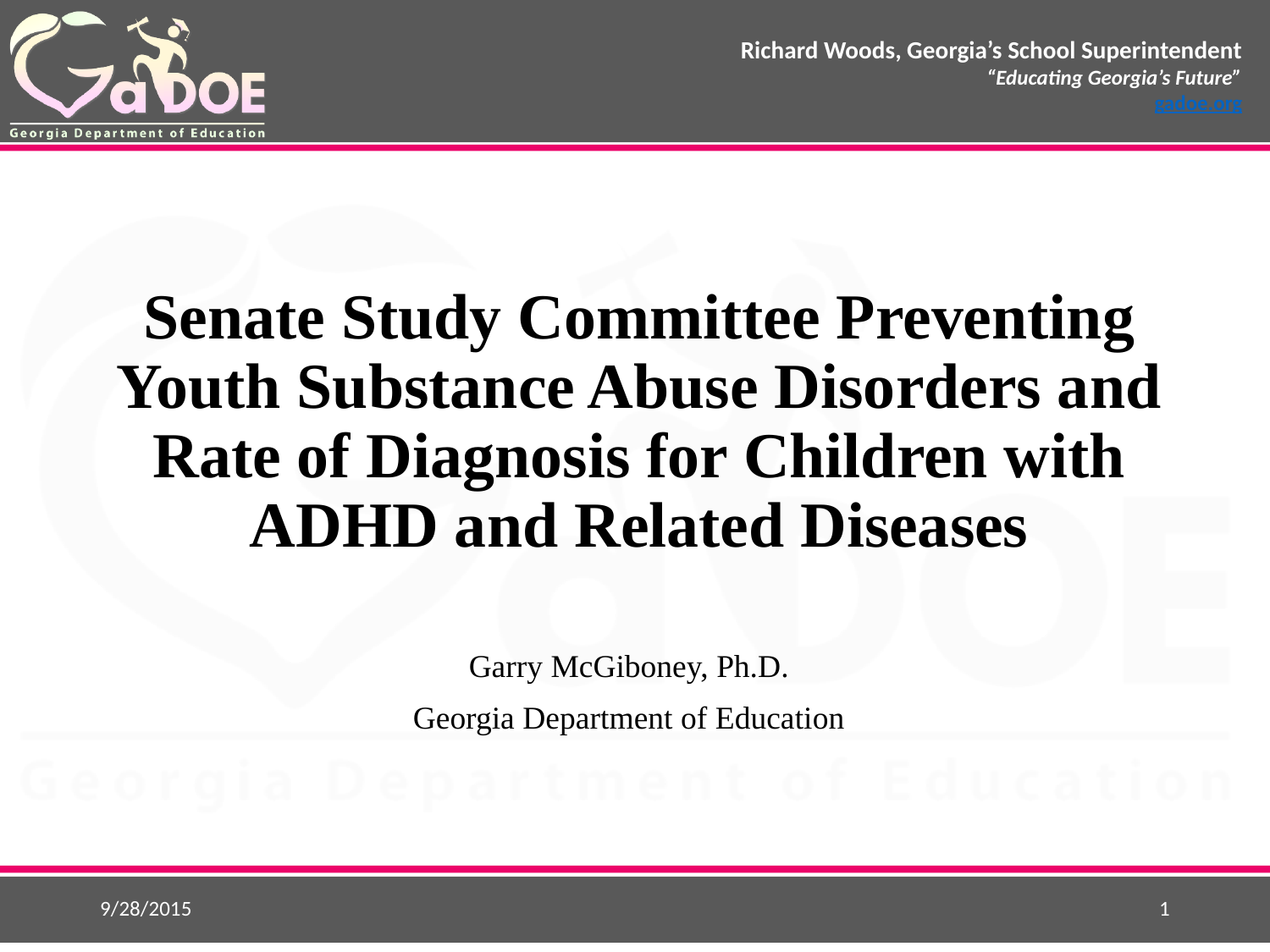

# Senate Study Committee Preventing Youth Substance Abuse Disorders and Rate of Diagnosis for Children with ADHD and Related Diseases
Garry McGiboney, Ph.D.
Georgia Department of Education
9/28/2015
1